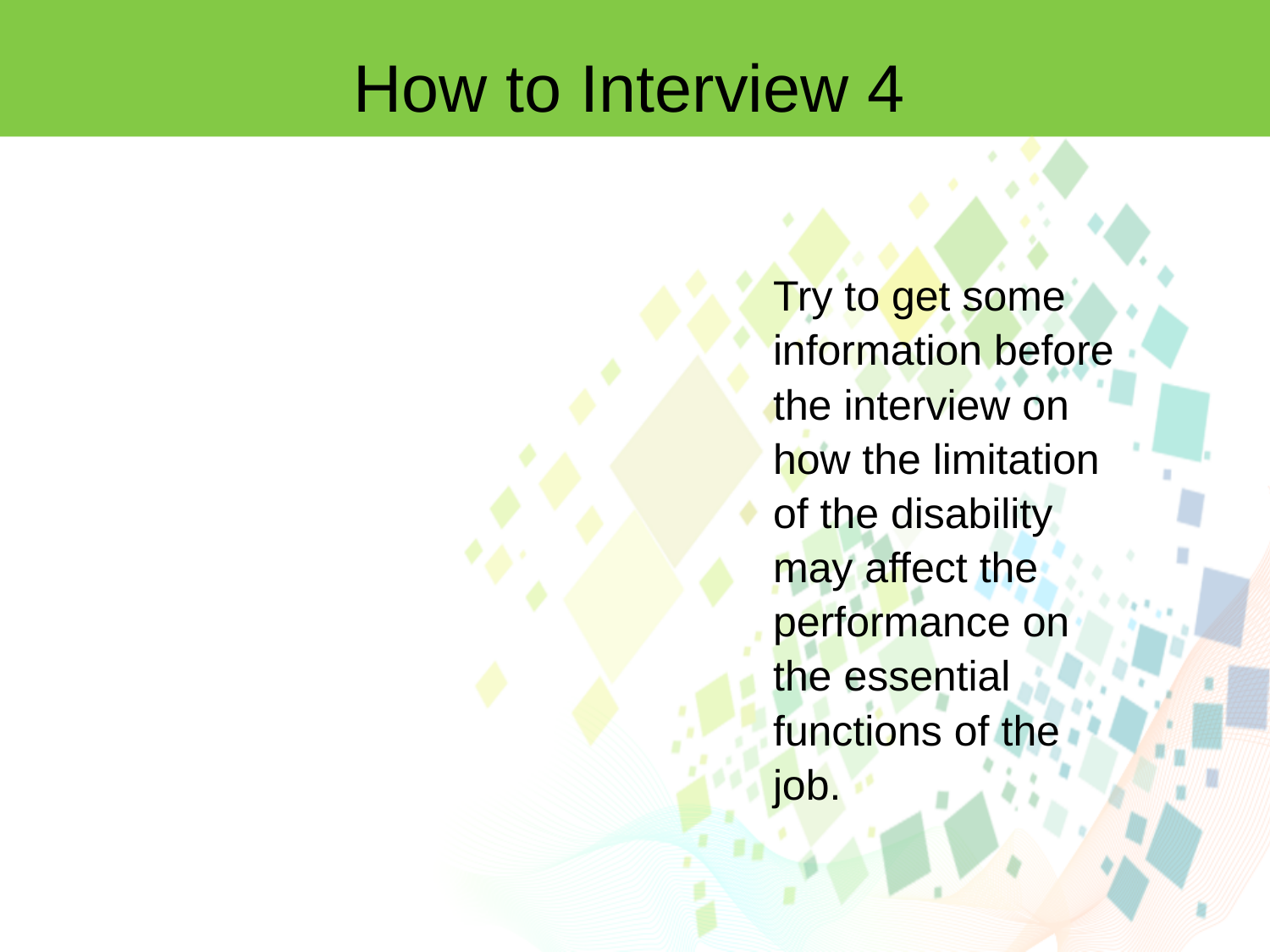

How to Interview 4
Try to get some information before the interview on how the limitation of the disability may affect the performance on the essential functions of the job.